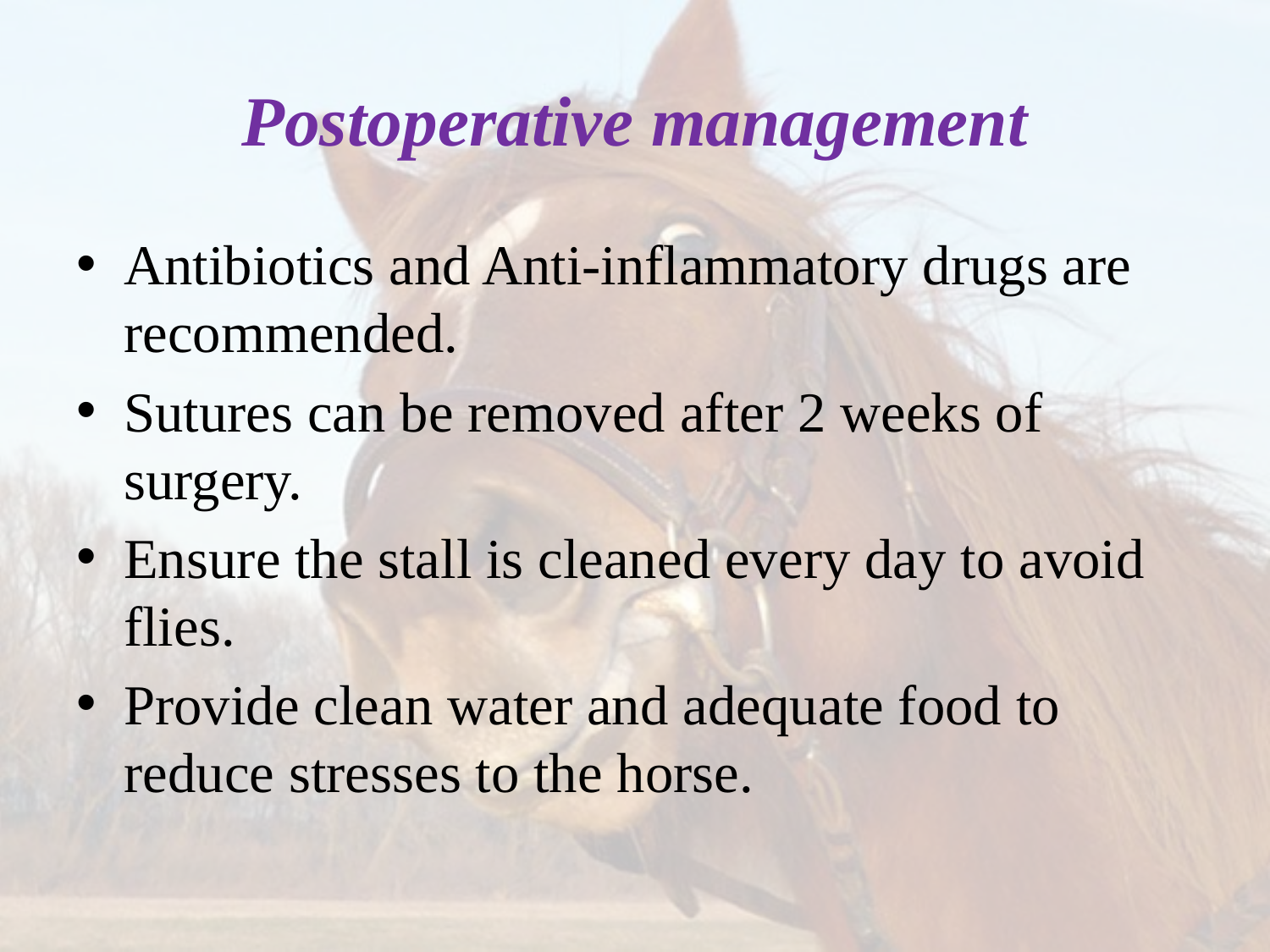

# Postoperative management
Antibiotics and Anti-inflammatory drugs are recommended.
Sutures can be removed after 2 weeks of surgery.
Ensure the stall is cleaned every day to avoid flies.
Provide clean water and adequate food to reduce stresses to the horse.